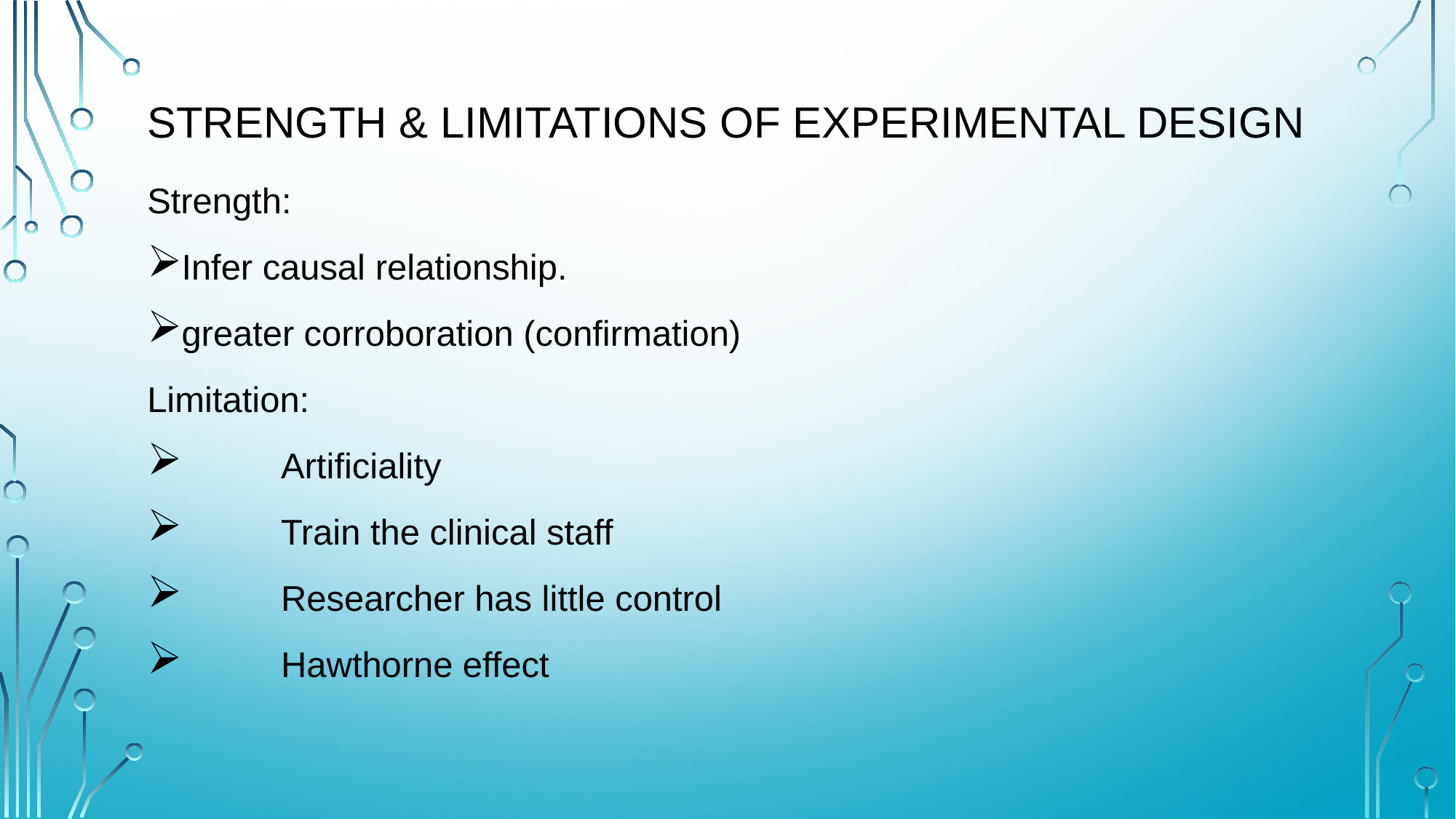

# Strength & limitations of experimental design
Strength:
Infer causal relationship.
greater corroboration (confirmation)
Limitation:
	Artificiality
	Train the clinical staff
	Researcher has little control
	Hawthorne effect